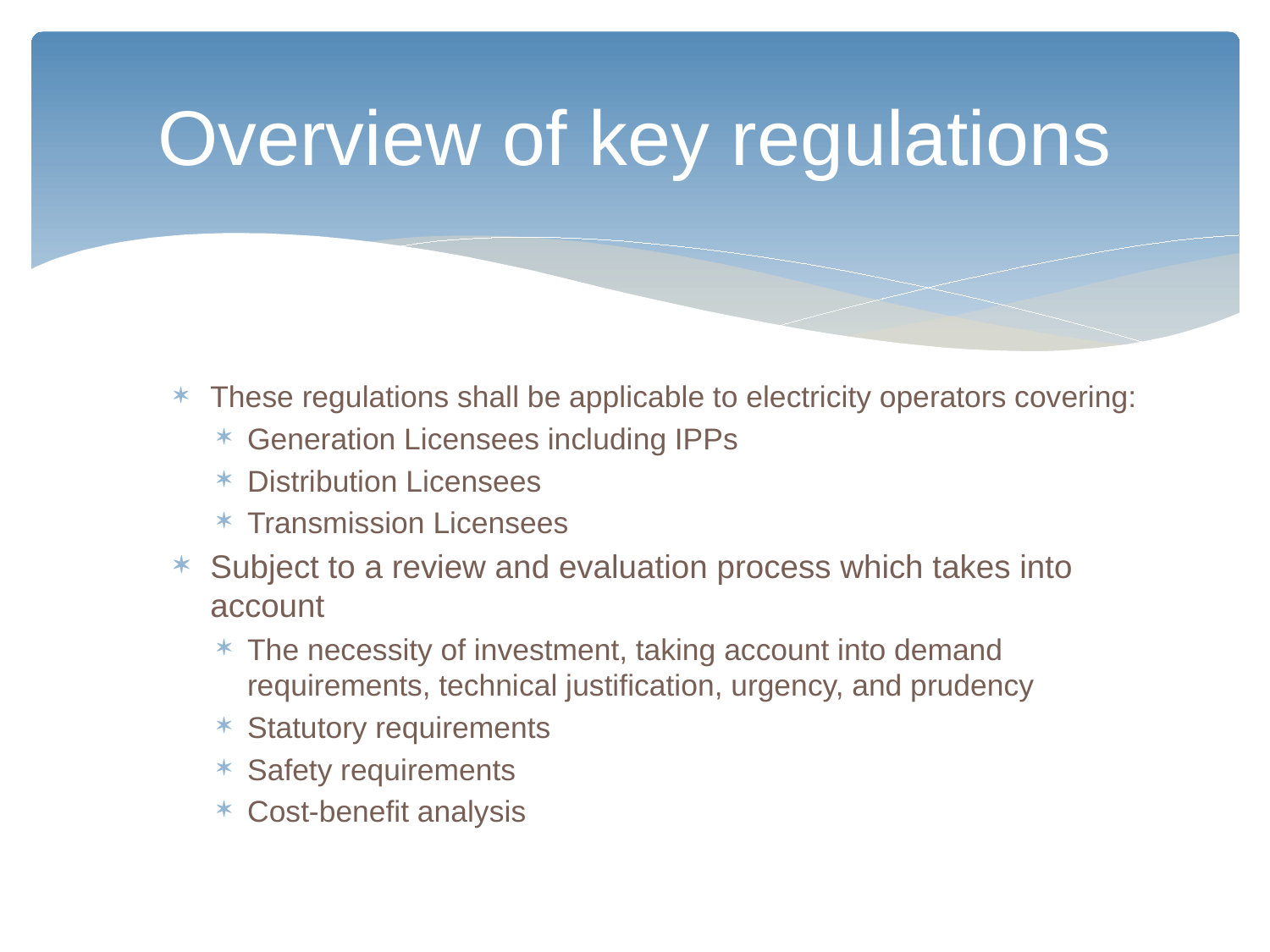

# Overview of key regulations
These regulations shall be applicable to electricity operators covering:
Generation Licensees including IPPs
Distribution Licensees
Transmission Licensees
Subject to a review and evaluation process which takes into account
The necessity of investment, taking account into demand requirements, technical justification, urgency, and prudency
Statutory requirements
Safety requirements
Cost-benefit analysis